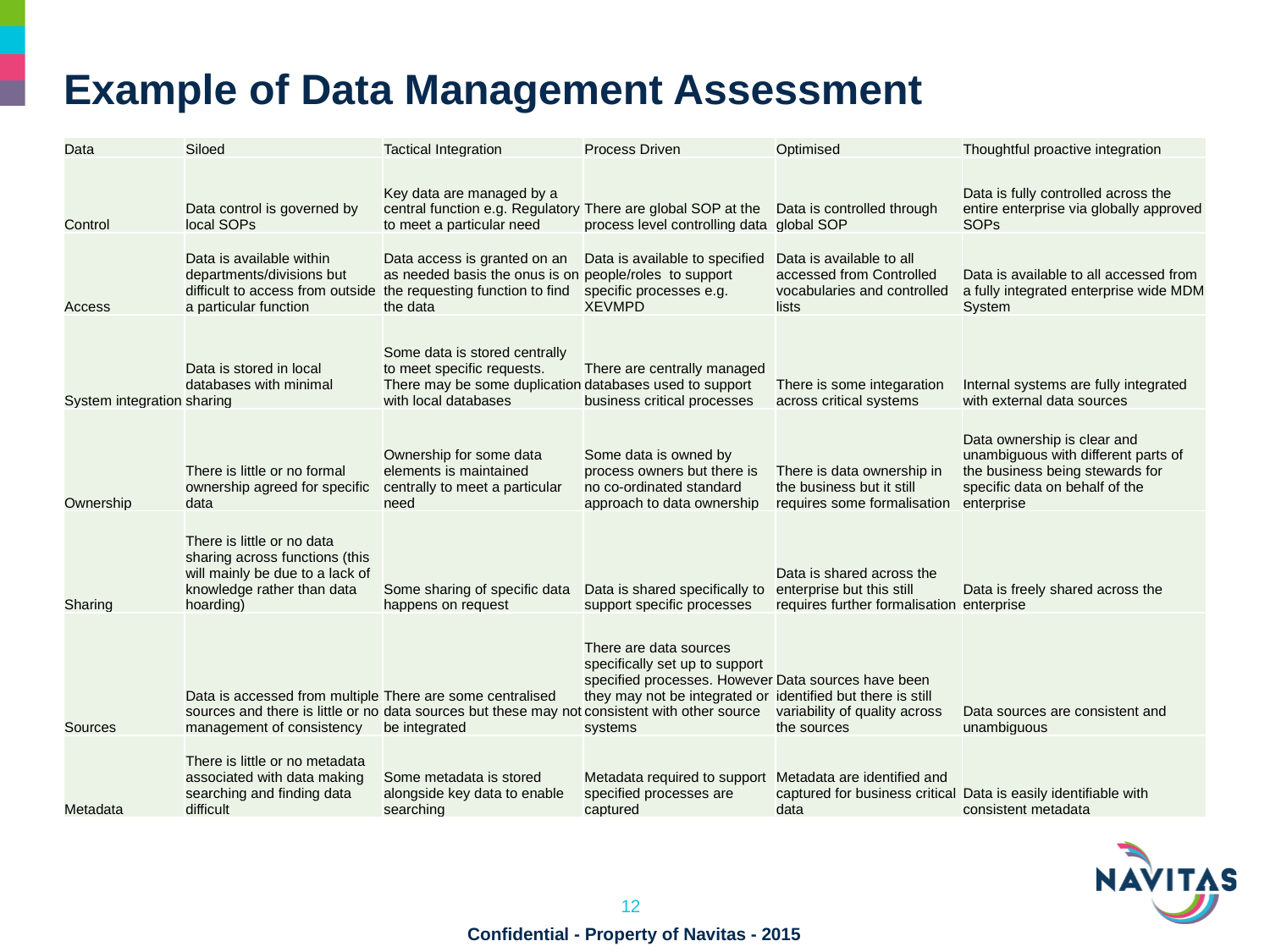

# Example of Data Management Assessment
| Data | Siloed | Tactical Integration | Process Driven | Optimised | Thoughtful proactive integration |
| --- | --- | --- | --- | --- | --- |
| Control | Data control is governed by local SOPs | Key data are managed by a central function e.g. Regulatory to meet a particular need | There are global SOP at the process level controlling data | Data is controlled through global SOP | Data is fully controlled across the entire enterprise via globally approved SOPs |
| Access | Data is available within departments/divisions but difficult to access from outside a particular function | Data access is granted on an as needed basis the onus is on the requesting function to find the data | Data is available to specified people/roles to support specific processes e.g. XEVMPD | Data is available to all accessed from Controlled vocabularies and controlled lists | Data is available to all accessed from a fully integrated enterprise wide MDM System |
| System integration | Data is stored in local databases with minimal sharing | Some data is stored centrally to meet specific requests. There may be some duplication with local databases | There are centrally managed databases used to support business critical processes | There is some integaration across critical systems | Internal systems are fully integrated with external data sources |
| Ownership | There is little or no formal ownership agreed for specific data | Ownership for some data elements is maintained centrally to meet a particular need | Some data is owned by process owners but there is no co-ordinated standard approach to data ownership | There is data ownership in the business but it still requires some formalisation | Data ownership is clear and unambiguous with different parts of the business being stewards for specific data on behalf of the enterprise |
| Sharing | There is little or no data sharing across functions (this will mainly be due to a lack of knowledge rather than data hoarding) | Some sharing of specific data happens on request | Data is shared specifically to support specific processes | Data is shared across the enterprise but this still requires further formalisation | Data is freely shared across the enterprise |
| Sources | Data is accessed from multiple sources and there is little or no management of consistency | There are some centralised data sources but these may not be integrated | There are data sources specifically set up to support specified processes. However they may not be integrated or consistent with other source systems | Data sources have been identified but there is still variability of quality across the sources | Data sources are consistent and unambiguous |
| Metadata | There is little or no metadata associated with data making searching and finding data difficult | Some metadata is stored alongside key data to enable searching | Metadata required to support specified processes are captured | Metadata are identified and captured for business critical data | Data is easily identifiable with consistent metadata |